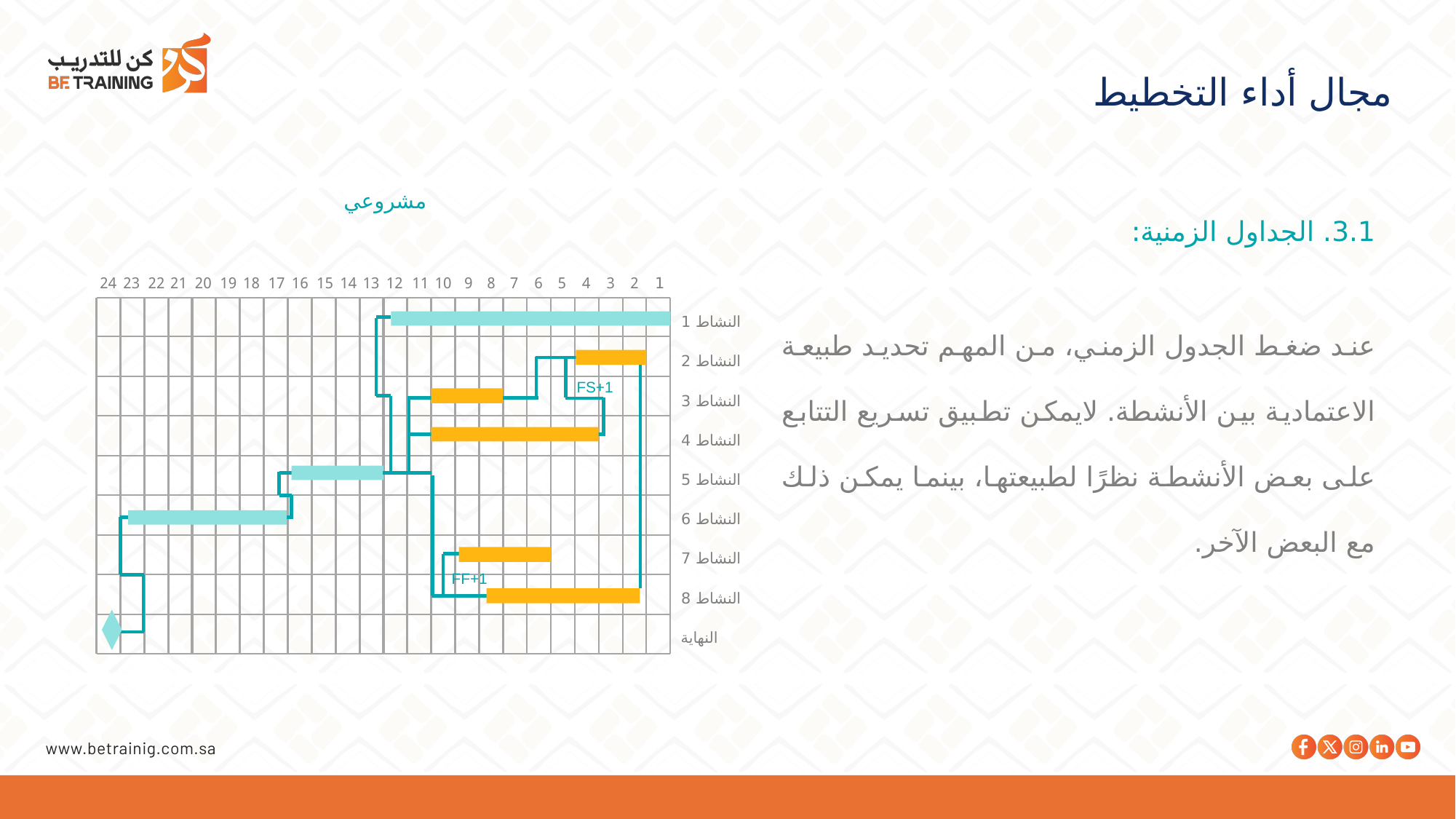

مجال أداء التخطيط
مشروعي
3.1. الجداول الزمنية:

عند ضغط الجدول الزمني، من المهم تحديد طبيعة الاعتمادية بين الأنشطة. لايمكن تطبيق تسريع التتابع على بعض الأنشطة نظرًا لطبيعتها، بينما يمكن ذلك مع البعض الآخر.
24
23
22
21
20
19
18
17
16
15
14
13
12
11
10
9
8
7
6
5
4
3
2
1
النشاط 1

النشاط 2

FS+1
النشاط 3

النشاط 4

النشاط 5

النشاط 6

النشاط 7

FF+1
النشاط 8

النهاية